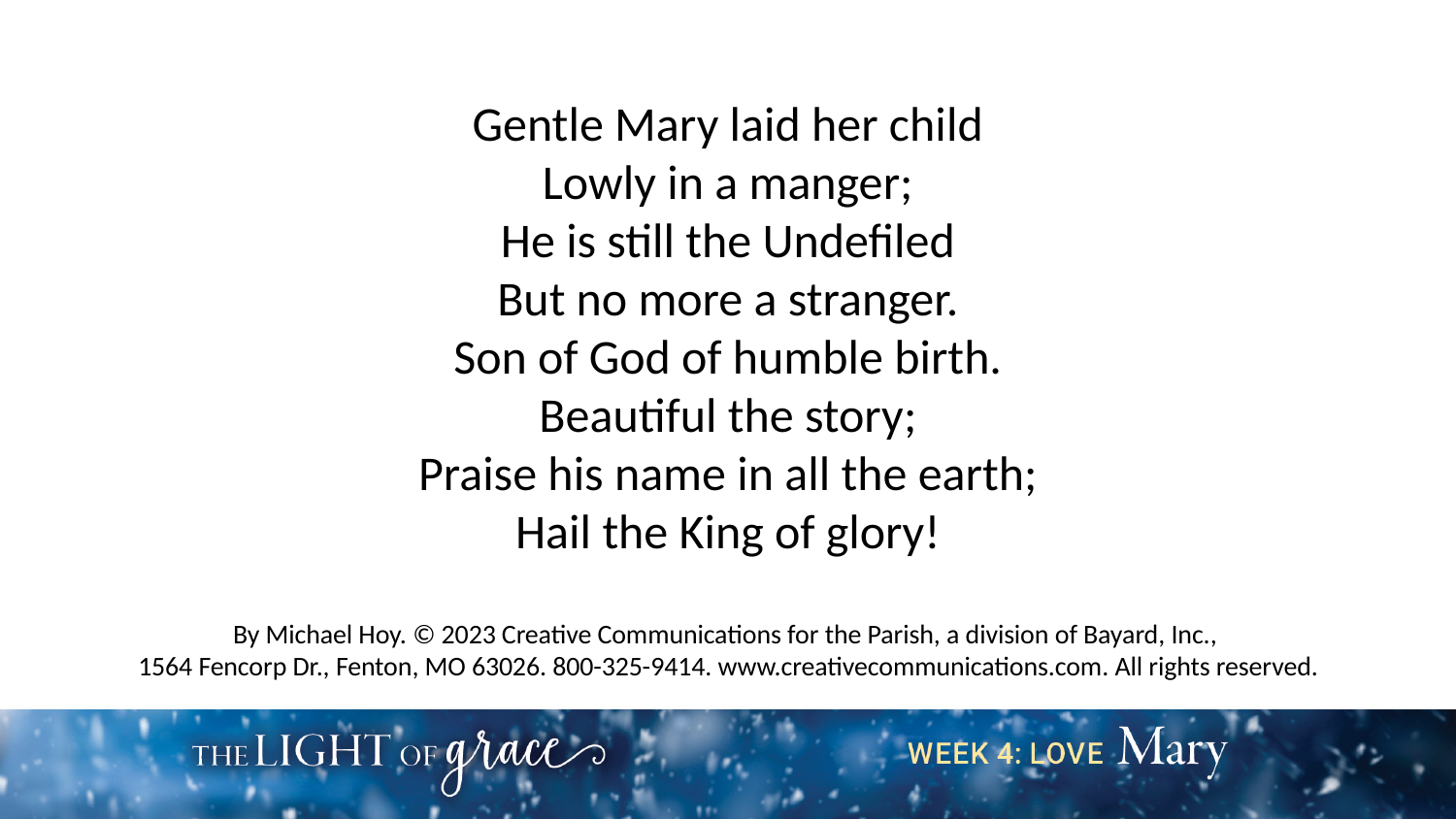

Gentle Mary laid her child
Lowly in a manger;
He is still the Undefiled
But no more a stranger.
Son of God of humble birth.
Beautiful the story;
Praise his name in all the earth;
Hail the King of glory!

By Michael Hoy. © 2023 Creative Communications for the Parish, a division of Bayard, Inc.,
1564 Fencorp Dr., Fenton, MO 63026. 800-325-9414. www.creativecommunications.com. All rights reserved.